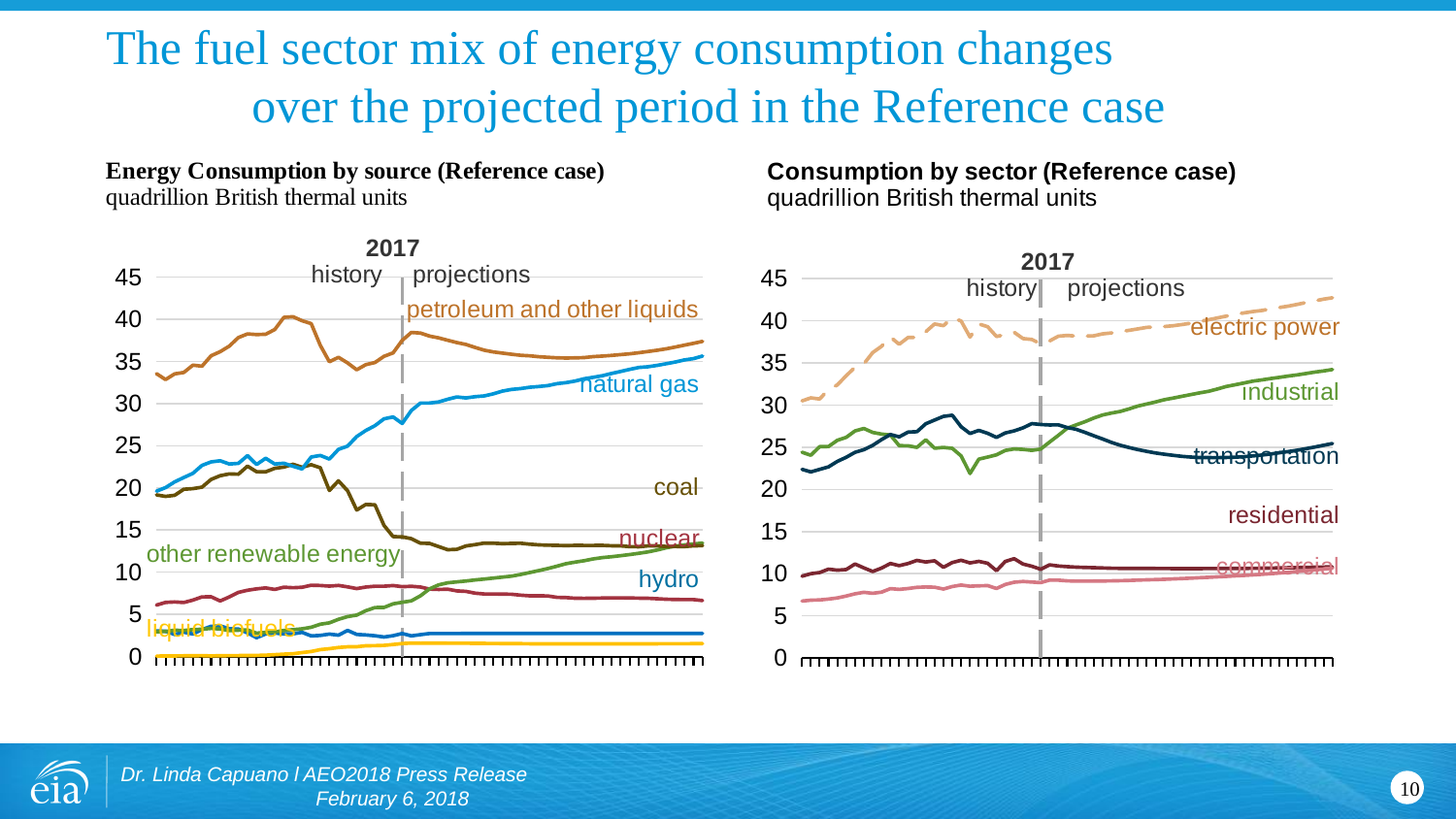

# The fuel sector mix of energy consumption changes over the projected period in the Reference case

### Chart

| Category | liquid biofuels | nuclear | hydro | other renewable energy | petroleum and other liquids | coal | natural gas |
|---|---|---|---|---|---|---|---|
| 1990 | 0.060421 | 6.10435 | 3.046391 | 2.9332010000000004 | 33.551623 | 19.172635 | 19.603167 |
| 1991 | 0.070095 | 6.422132 | 3.015943 | 2.981735 | 32.846032 | 18.99167 | 20.032958 |
| 1992 | 0.079746 | 6.479206 | 2.617436 | 3.1233609999999996 | 33.524957 | 19.122471 | 20.713632 |
| 1993 | 0.09366 | 6.410499 | 2.891613 | 3.096347 | 33.68724 | 19.835148 | 21.228902 |
| 1994 | 0.10484 | 6.693877 | 2.683457 | 3.198828 | 34.557545 | 19.909463 | 21.728067 |
| 1995 | 0.11248999999999999 | 7.075436 | 3.205307 | 3.241553 | 34.441046 | 20.088727 | 22.671139 |
| 1996 | 0.080661 | 7.086674 | 3.589656 | 3.3420549999999998 | 35.674967 | 21.001914 | 23.084647 |
| 1997 | 0.10196599999999999 | 6.596992 | 3.640458 | 3.2716739999999995 | 36.15848 | 21.445411 | 23.222716 |
| 1998 | 0.112843 | 7.067809 | 3.297054 | 3.081371 | 36.817372 | 21.655744 | 22.830226 |
| 1999 | 0.117795 | 7.610256 | 3.267575 | 3.1283450000000004 | 37.836036 | 21.622544 | 22.909227 |
| 2000 | 0.134887 | 7.862349 | 2.811116 | 3.158195 | 38.265934 | 22.579528 | 23.823977 |
| 2001 | 0.142132 | 8.028853 | 2.241858 | 2.7759319999999996 | 38.189656 | 21.914268 | 22.772558 |
| 2002 | 0.16967500000000002 | 8.145429 | 2.689017 | 2.8673719999999996 | 38.225566 | 21.903989 | 23.510081 |
| 2003 | 0.22981000000000001 | 7.959622 | 2.792539 | 2.9217509999999995 | 38.789798 | 22.320928 | 22.830642 |
| 2004 | 0.289715 | 8.222774 | 2.688468 | 3.0964699999999996 | 40.226667 | 22.466195 | 22.923061 |
| 2005 | 0.33901600000000004 | 8.16081 | 2.702942 | 3.1914879999999997 | 40.302834 | 22.796543 | 22.565364 |
| 2006 | 0.474995 | 8.214626 | 2.869035 | 3.292679 | 39.823636 | 22.44716 | 22.238738 |
| 2007 | 0.6019220000000001 | 8.458589 | 2.446389 | 3.4745749999999997 | 39.48925 | 22.749466 | 23.662759 |
| 2008 | 0.824576 | 8.426491 | 2.511108 | 3.8386460000000002 | 36.90682 | 22.387437 | 23.842953 |
| 2009 | 0.934986 | 8.35522 | 2.668824 | 4.000058 | 34.95905 | 19.691205 | 23.41594 |
| 2010 | 1.07468 | 8.434433 | 2.538541 | 4.416925 | 35.488347 | 20.833968 | 24.574754 |
| 2011 | 1.15808 | 8.268698 | 3.102852 | 4.738211 | 34.828344 | 19.657784 | 24.954539 |
| 2012 | 1.162138 | 8.061822 | 2.628702 | 4.915658 | 34.011568 | 17.378234 | 26.088582 |
| 2013 | 1.277676 | 8.244433 | 2.562382 | 5.4358840000000015 | 34.619323 | 18.038633 | 26.805134 |
| 2014 | 1.2919200000000002 | 8.337559 | 2.466577 | 5.81152 | 34.874481 | 17.997632 | 27.382833 |
| 2015 | 1.325287 | 8.336886 | 2.321177 | 5.824483 | 35.605421 | 15.54887 | 28.196008 |
| 2016 | 1.433227 | 8.422112 | 2.477264 | 6.253881 | 36.017211 | 14.226519 | 28.419433 |
| 2017 | 1.547969 | 8.287642 | 2.73229 | 6.440166 | 37.504902 | 14.197846 | 27.641342 |
| 2018 | 1.59874 | 8.336771 | 2.454773 | 6.609356000000001 | 38.436878 | 13.980297 | 29.185452 |
| 2019 | 1.586945 | 8.243436 | 2.598868 | 7.203130000000001 | 38.367699 | 13.44017 | 30.063217 |
| 2020 | 1.595259 | 7.998315 | 2.734353 | 8.027831 | 38.006676 | 13.419115 | 30.069967 |
| 2021 | 1.58992 | 7.962131 | 2.733837 | 8.501781 | 37.793362 | 13.043911 | 30.201336 |
| 2022 | 1.586261 | 7.986127 | 2.733983 | 8.750123 | 37.506607 | 12.6689 | 30.514193 |
| 2023 | 1.581902 | 7.793252 | 2.735437 | 8.857759999999999 | 37.235023 | 12.715852 | 30.787743 |
| 2024 | 1.576908 | 7.728516 | 2.740239 | 8.958742 | 37.011204 | 13.119506 | 30.675461 |
| 2025 | 1.573817 | 7.516317 | 2.74012 | 9.088695 | 36.662136 | 13.273886 | 30.821917 |
| 2026 | 1.557169 | 7.423123 | 2.740455 | 9.187739 | 36.332153 | 13.458629 | 30.910492 |
| 2027 | 1.550324 | 7.423005 | 2.740493 | 9.303258999999999 | 36.13287 | 13.444865 | 31.1556 |
| 2028 | 1.543639 | 7.412681 | 2.740541 | 9.418874 | 35.98798 | 13.385193 | 31.484735 |
| 2029 | 1.535761 | 7.386035 | 2.740589 | 9.533959000000001 | 35.849052 | 13.413953 | 31.679428 |
| 2030 | 1.529338 | 7.278994 | 2.740588 | 9.734901 | 35.726791 | 13.433591 | 31.782923 |
| 2031 | 1.52005 | 7.20351 | 2.740581 | 9.961196 | 35.667477 | 13.32793 | 31.934757 |
| 2032 | 1.512774 | 7.212718 | 2.740601 | 10.195381000000001 | 35.556484 | 13.248429 | 32.025356 |
| 2033 | 1.509135 | 7.185739 | 2.742513 | 10.440715 | 35.491417 | 13.207001 | 32.133091 |
| 2034 | 1.509044 | 7.020208 | 2.742541 | 10.715498 | 35.429192 | 13.183122 | 32.364216 |
| 2035 | 1.510233 | 6.993385 | 2.742583 | 11.014611 | 35.4021 | 13.15913 | 32.490139 |
| 2036 | 1.511115 | 6.914237 | 2.743519 | 11.198678 | 35.425861 | 13.187799 | 32.679134 |
| 2037 | 1.511902 | 6.90416 | 2.743939 | 11.367258000000001 | 35.457096 | 13.17479 | 32.948193 |
| 2038 | 1.512779 | 6.917067 | 2.744054 | 11.579267 | 35.570942 | 13.177267 | 33.118259 |
| 2039 | 1.513343 | 6.93979 | 2.744176 | 11.734321 | 35.632381 | 13.187518 | 33.310959 |
| 2040 | 1.514107 | 6.963419 | 2.744232 | 11.838303000000002 | 35.713989 | 13.140444 | 33.577496 |
| 2041 | 1.515125 | 6.964141 | 2.744461 | 11.96088 | 35.813156 | 13.124097 | 33.810162 |
| 2042 | 1.515721 | 6.946582 | 2.745099 | 12.099081 | 35.903812 | 13.034367 | 34.067062 |
| 2043 | 1.516751 | 6.929029 | 2.745332 | 12.245849 | 36.031464 | 13.02265 | 34.28693 |
| 2044 | 1.517579 | 6.91466 | 2.746958 | 12.410639000000002 | 36.175583 | 13.12174 | 34.372318 |
| 2045 | 1.52096 | 6.85579 | 2.750136 | 12.632252 | 36.326073 | 13.122627 | 34.533455 |
| 2046 | 1.524498 | 6.798234 | 2.75024 | 12.900744 | 36.498676 | 13.054491 | 34.726826 |
| 2047 | 1.527784 | 6.768588 | 2.750349 | 13.092011 | 36.709179 | 13.054093 | 34.934299 |
| 2048 | 1.528466 | 6.755948 | 2.75047 | 13.23578 | 36.931767 | 13.041066 | 35.181644 |
| 2049 | 1.528961 | 6.755948 | 2.751524 | 13.349012 | 37.15218 | 13.130283 | 35.336697 |
| 2050 | 1.53003 | 6.641244 | 2.751711 | 13.460295 | 37.379971 | 13.150717 | 35.642792 |

### Chart

| Category | industrial | residential | commercial | transportation | electric power |
|---|---|---|---|---|---|
| 1990 | 24.406191 | 9.709179999999998 | 6.756181000000001 | 22.382420999999997 | 30.495053 |
| 1991 | 24.054222 | 10.005662000000001 | 6.863609999999998 | 22.081063 | 30.856021000000002 |
| 1992 | 25.07527 | 10.142541999999999 | 6.8910350000000005 | 22.378811 | 30.722757 |
| 1993 | 25.086468999999997 | 10.539152000000001 | 6.991632999999999 | 22.67491 | 31.847064999999997 |
| 1994 | 25.83104 | 10.417171999999999 | 7.131807 | 23.327035 | 32.398714 |
| 1995 | 26.173642 | 10.491063999999998 | 7.352443000000001 | 23.812833 | 33.478818 |
| 1996 | 26.935722 | 11.157533999999998 | 7.617314999999999 | 24.401261999999996 | 34.4854 |
| 1997 | 27.227631000000002 | 10.701146 | 7.798293 | 24.713657 | 34.886291 |
| 1998 | 26.762439999999998 | 10.266357999999999 | 7.682772 | 25.221981000000003 | 36.225117 |
| 1999 | 26.559726000000005 | 10.678268999999998 | 7.81964 | 25.909752 | 36.975567000000005 |
| 2000 | 26.454477999999998 | 11.224218000000002 | 8.233832000000001 | 26.513822 | 38.061758999999995 |
| 2001 | 25.193320999999997 | 10.963651 | 8.146571 | 26.238925999999996 | 37.215174 |
| 2002 | 25.176854 | 11.223570999999998 | 8.241906 | 26.80405 | 38.016154 |
| 2003 | 24.987905 | 11.585463 | 8.388360999999998 | 26.849288 | 38.028287 |
| 2004 | 25.884344999999996 | 11.394824 | 8.43039 | 27.788613 | 38.701055000000004 |
| 2005 | 24.887739999999997 | 11.538359 | 8.402793 | 28.224714 | 39.625526 |
| 2006 | 24.979518000000002 | 10.765792 | 8.182050000000002 | 28.662731 | 39.416564 |
| 2007 | 24.869879999999995 | 11.339149999999997 | 8.481936 | 28.798585 | 40.370589 |
| 2008 | 23.972608 | 11.599530999999997 | 8.658692999999998 | 27.430444 | 39.969266000000005 |
| 2009 | 21.886134 | 11.289266999999997 | 8.514430999999998 | 26.631352999999997 | 38.068718000000004 |
| 2010 | 23.59128 | 11.473109000000001 | 8.561501999999999 | 27.00401 | 39.618856 |
| 2011 | 23.841464000000002 | 11.247303000000002 | 8.594159 | 26.657973 | 39.292761 |
| 2012 | 24.101463 | 10.36149 | 8.253241000000001 | 26.168628 | 38.131096 |
| 2013 | 24.629326999999996 | 11.464796 | 8.726011999999999 | 26.697380000000003 | 38.356585 |
| 2014 | 24.805796 | 11.790282000000001 | 8.993407999999999 | 26.94324 | 38.629409 |
| 2015 | 24.751599 | 11.150113999999999 | 9.078929 | 27.304319 | 37.889585 |
| 2016 | 24.634749 | 10.894527000000002 | 9.009578000000003 | 27.808606 | 37.783781000000005 |
| 2017 | 24.784931 | 10.528981 | 8.943332 | 27.698818 | 37.259655 |
| 2018 | 25.613335 | 11.056448 | 9.245367 | 27.641533 | 37.603043 |
| 2019 | 26.416637 | 10.923651 | 9.234011 | 27.655392 | 38.166374 |
| 2020 | 27.259235 | 10.846933 | 9.155975 | 27.339993 | 38.261879 |
| 2021 | 27.64706 | 10.789663 | 9.124905 | 27.132414 | 38.178921 |
| 2022 | 28.033743 | 10.755412 | 9.120537 | 26.765125 | 38.184963 |
| 2023 | 28.466982 | 10.722306 | 9.128391 | 26.369162 | 38.213688 |
| 2024 | 28.828445 | 10.687872 | 9.135349 | 25.98554 | 38.449066 |
| 2025 | 29.05986 | 10.656468 | 9.153028 | 25.57752 | 38.558434 |
| 2026 | 29.247526 | 10.645726 | 9.174531 | 25.240143 | 38.705093 |
| 2027 | 29.555962 | 10.6415 | 9.203756 | 24.963196 | 38.867947 |
| 2028 | 29.892704 | 10.642993 | 9.241406 | 24.725197 | 39.036488 |
| 2029 | 30.132681 | 10.643978 | 9.27599 | 24.511251 | 39.215965 |
| 2030 | 30.37694 | 10.631537 | 9.306402 | 24.324011 | 39.270683 |
| 2031 | 30.645649 | 10.62224 | 9.341 | 24.169636 | 39.314213 |
| 2032 | 30.83675 | 10.61304 | 9.383589 | 24.039656 | 39.409336 |
| 2033 | 31.048706 | 10.606356 | 9.428519 | 23.920288 | 39.554962 |
| 2034 | 31.250704 | 10.609606 | 9.476126 | 23.836025 | 39.709793 |
| 2035 | 31.453104 | 10.616562 | 9.527727 | 23.780703 | 39.929272 |
| 2036 | 31.635235 | 10.622242 | 9.579513 | 23.778763 | 40.12019 |
| 2037 | 31.908207 | 10.629617 | 9.629972 | 23.768925 | 40.332481 |
| 2038 | 32.20932 | 10.635694 | 9.68547 | 23.791195 | 40.55056 |
| 2039 | 32.416496 | 10.644902 | 9.745337 | 23.826742 | 40.767204 |
| 2040 | 32.62711 | 10.646524 | 9.800941 | 23.887924 | 40.935036 |
| 2041 | 32.838463 | 10.652598 | 9.862222 | 23.972813 | 41.087784 |
| 2042 | 32.983807 | 10.66139 | 9.927538 | 24.076878 | 41.220963 |
| 2043 | 33.149067 | 10.676116 | 10.001752 | 24.200537 | 41.392426 |
| 2044 | 33.290287 | 10.69672 | 10.082851 | 24.345627 | 41.572178 |
| 2045 | 33.448025 | 10.718414 | 10.168506 | 24.487545 | 41.735355 |
| 2046 | 33.580261 | 10.741641 | 10.260302 | 24.649824 | 41.936401 |
| 2047 | 33.745674 | 10.76494 | 10.355528 | 24.831287 | 42.15353 |
| 2048 | 33.917652 | 10.782171 | 10.451419 | 25.029579 | 42.350883 |
| 2049 | 34.053432 | 10.797863 | 10.551126 | 25.241104 | 42.561218 |
| 2050 | 34.218117 | 10.818624 | 10.656391 | 25.444736 | 42.728878 |
Dr. Linda Capuano l AEO2018 Press Release                                       February 6, 2018
10